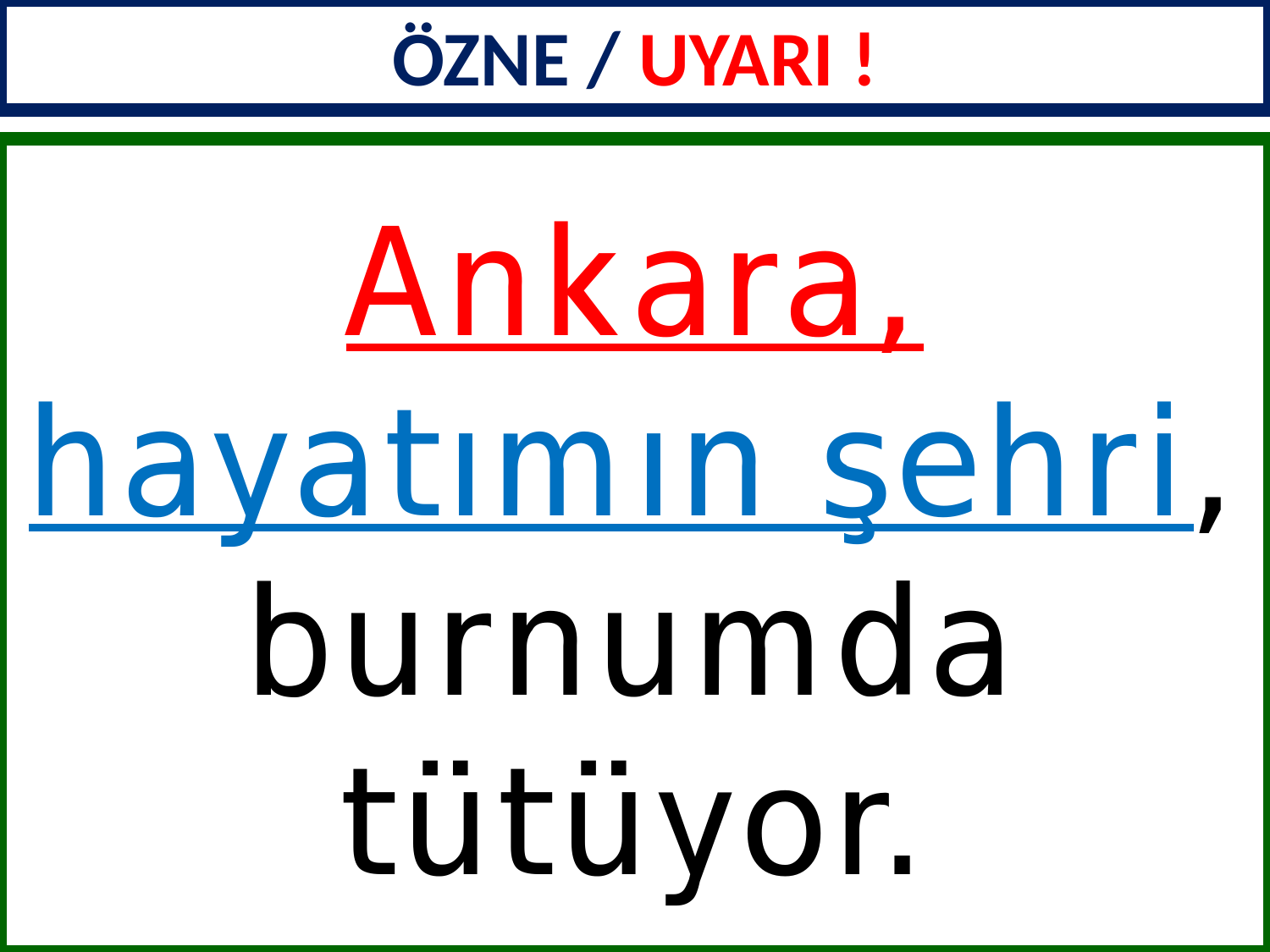

ÖZNE / UYARI !
Ankara, hayatımın şehri, burnumda tütüyor.